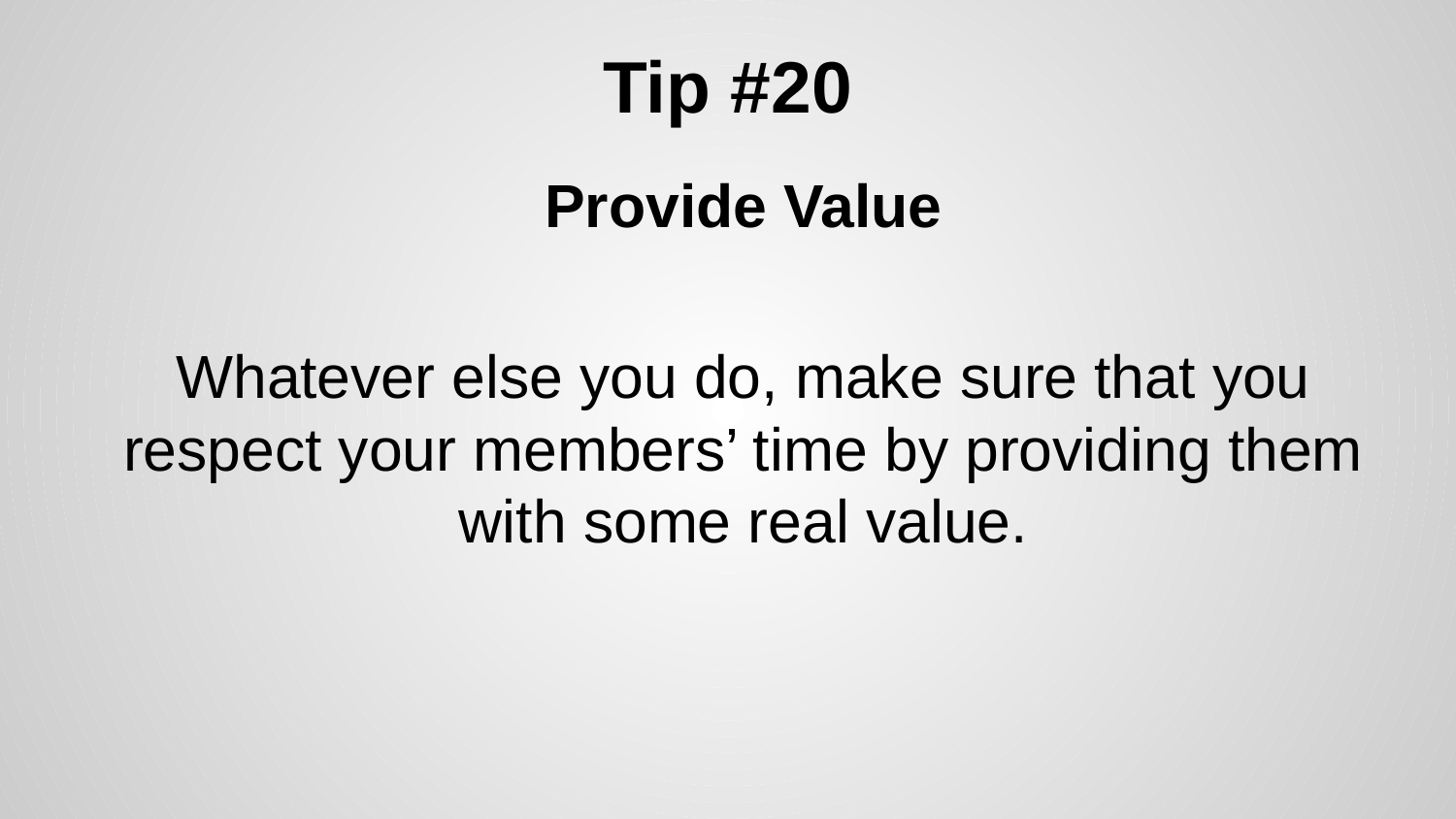

# Tip #20

Provide Value

Whatever else you do, make sure that you respect your members’ time by providing them with some real value.